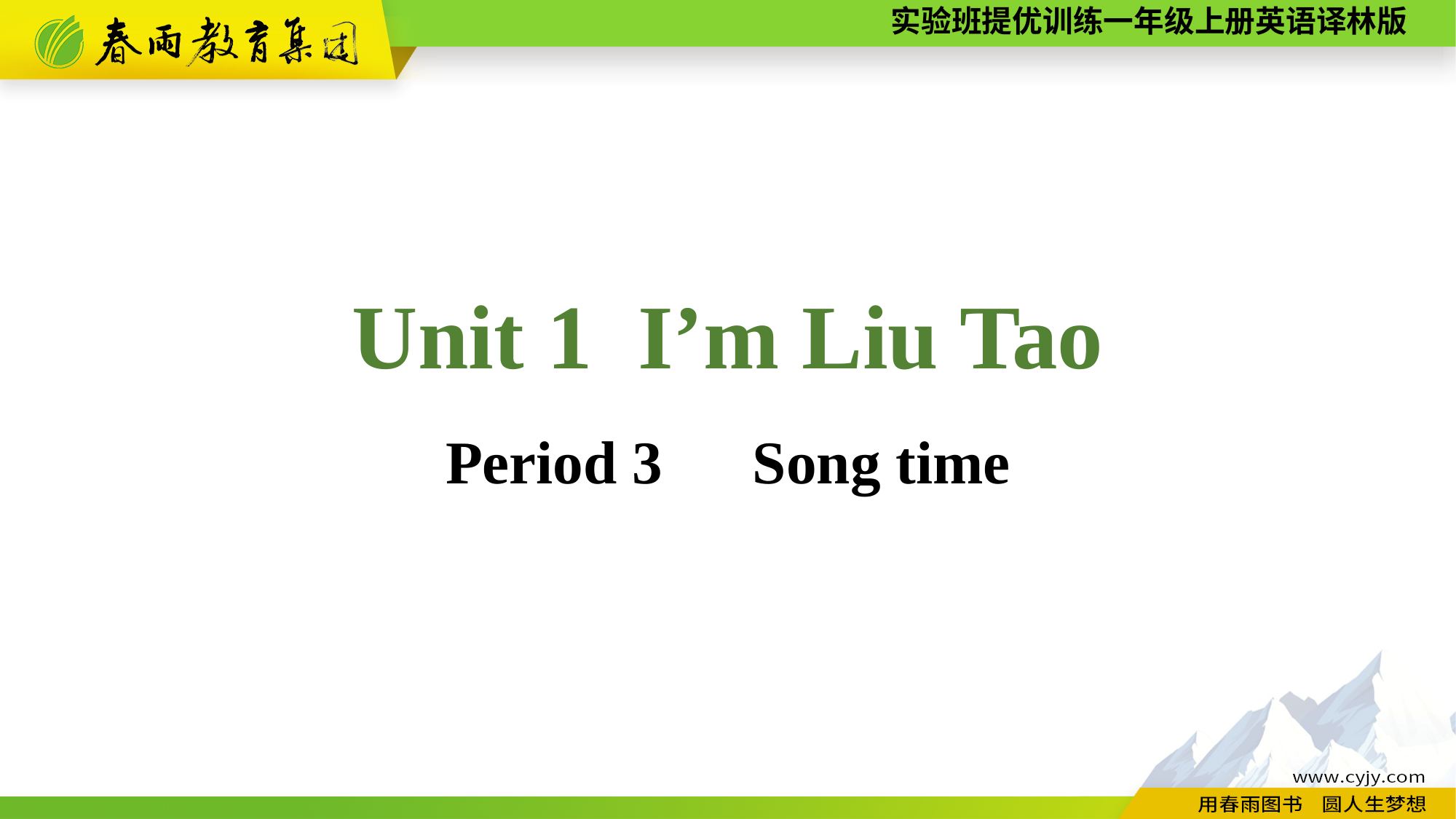

Unit 1  I’m Liu Tao
Period 3　Song time